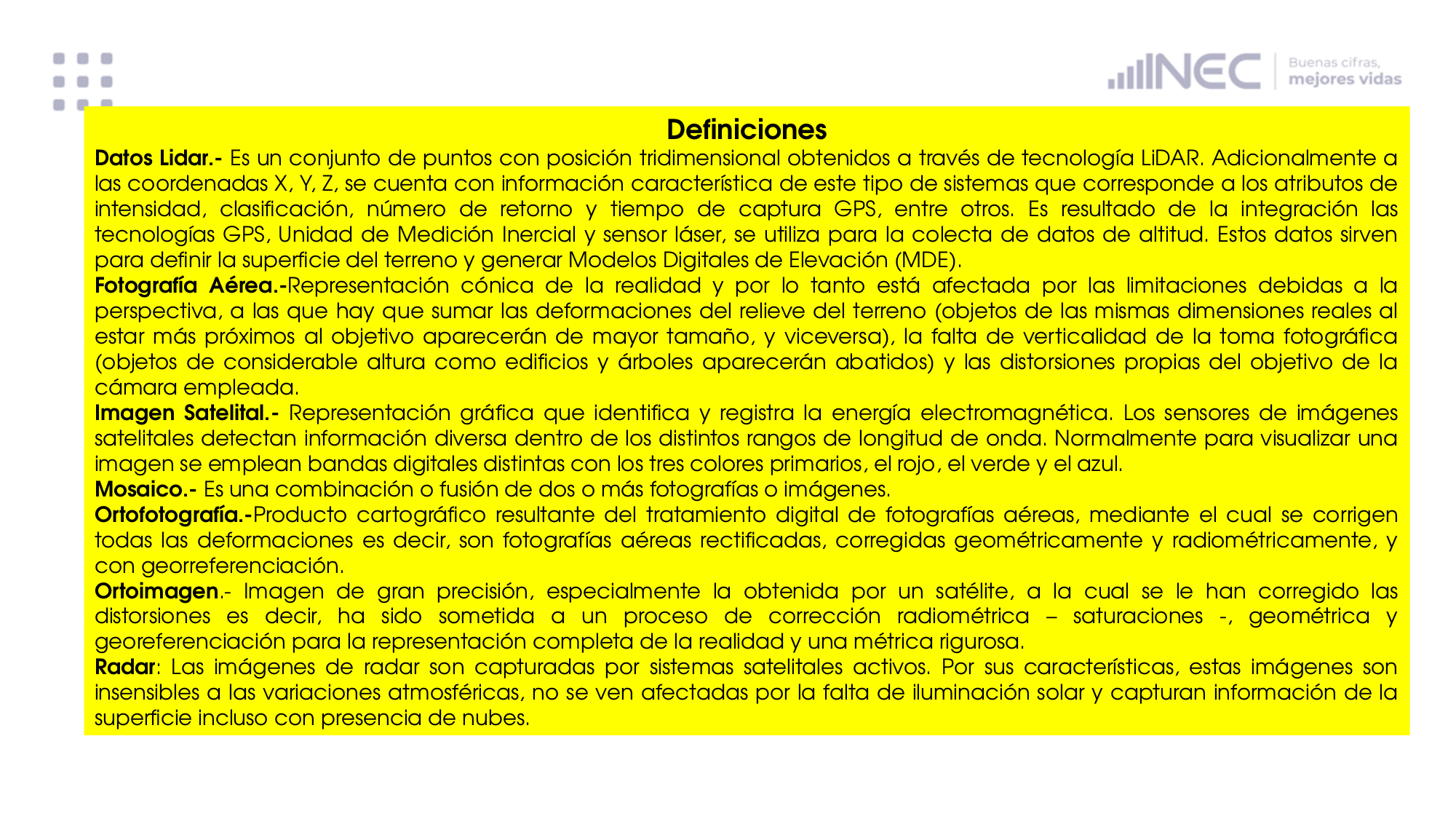

Definiciones
Datos Lidar.- Es un conjunto de puntos con posición tridimensional obtenidos a través de tecnología LiDAR. Adicionalmente a las coordenadas X, Y, Z, se cuenta con información característica de este tipo de sistemas que corresponde a los atributos de intensidad, clasificación, número de retorno y tiempo de captura GPS, entre otros. Es resultado de la integración las tecnologías GPS, Unidad de Medición Inercial y sensor láser, se utiliza para la colecta de datos de altitud. Estos datos sirven para definir la superficie del terreno y generar Modelos Digitales de Elevación (MDE).
Fotografía Aérea.-Representación cónica de la realidad y por lo tanto está afectada por las limitaciones debidas a la perspectiva, a las que hay que sumar las deformaciones del relieve del terreno (objetos de las mismas dimensiones reales al estar más próximos al objetivo aparecerán de mayor tamaño, y viceversa), la falta de verticalidad de la toma fotográfica (objetos de considerable altura como edificios y árboles aparecerán abatidos) y las distorsiones propias del objetivo de la cámara empleada.
Imagen Satelital.- Representación gráfica que identifica y registra la energía electromagnética. Los sensores de imágenes satelitales detectan información diversa dentro de los distintos rangos de longitud de onda. Normalmente para visualizar una imagen se emplean bandas digitales distintas con los tres colores primarios, el rojo, el verde y el azul.
Mosaico.- Es una combinación o fusión de dos o más fotografías o imágenes.
Ortofotografía.-Producto cartográfico resultante del tratamiento digital de fotografías aéreas, mediante el cual se corrigen todas las deformaciones es decir, son fotografías aéreas rectificadas, corregidas geométricamente y radiométricamente, y con georreferenciación.
Ortoimagen.- Imagen de gran precisión, especialmente la obtenida por un satélite, a la cual se le han corregido las distorsiones es decir, ha sido sometida a un proceso de corrección radiométrica – saturaciones -, geométrica y georeferenciación para la representación completa de la realidad y una métrica rigurosa.
Radar: Las imágenes de radar son capturadas por sistemas satelitales activos. Por sus características, estas imágenes son insensibles a las variaciones atmosféricas, no se ven afectadas por la falta de iluminación solar y capturan información de la superficie incluso con presencia de nubes.